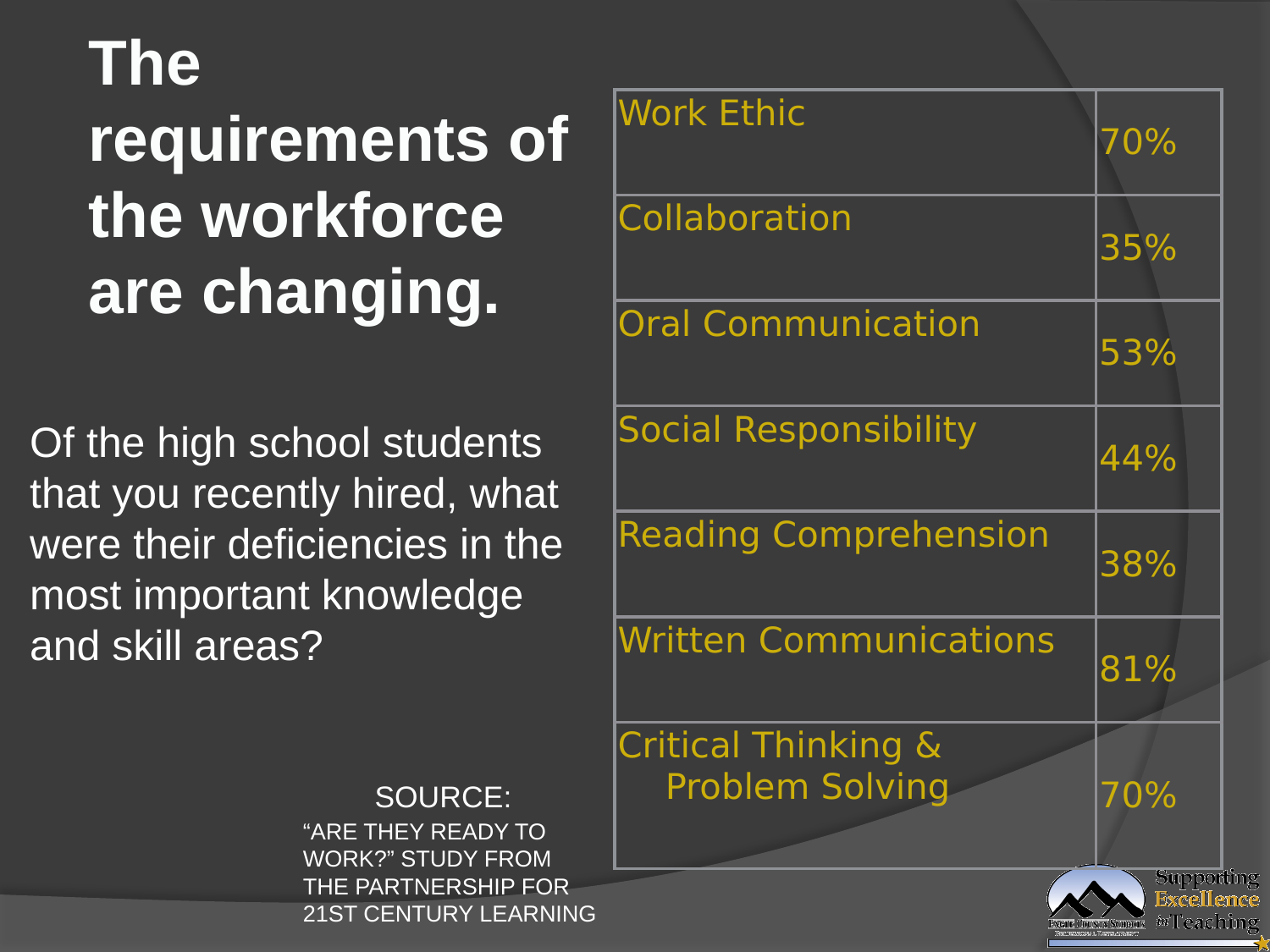

The requirements of the workforce are changing.
| Work Ethic | 70% |
| --- | --- |
| Collaboration | 35% |
| Oral Communication | 53% |
| Social Responsibility | 44% |
| Reading Comprehension | 38% |
| Written Communications | 81% |
| Critical Thinking & Problem Solving | 70% |
Of the high school students that you recently hired, what were their deficiencies in the most important knowledge and skill areas?
SOURCE:
“ARE THEY READY TO WORK?” STUDY FROM
THE PARTNERSHIP FOR 21ST CENTURY LEARNING